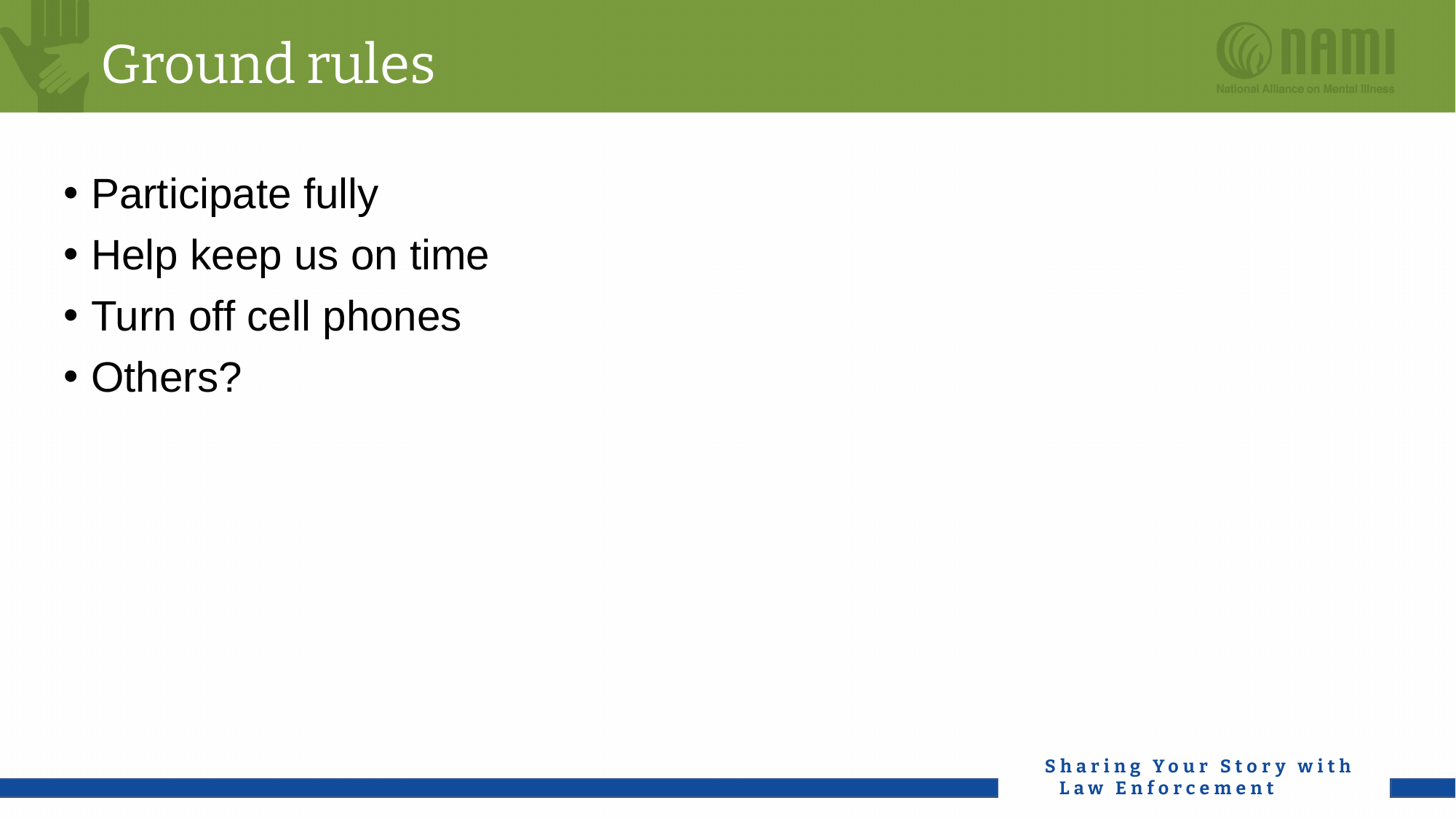

# Ground rules
Participate fully
Help keep us on time
Turn off cell phones
Others?
Sharing Your Story with
Law Enforcement